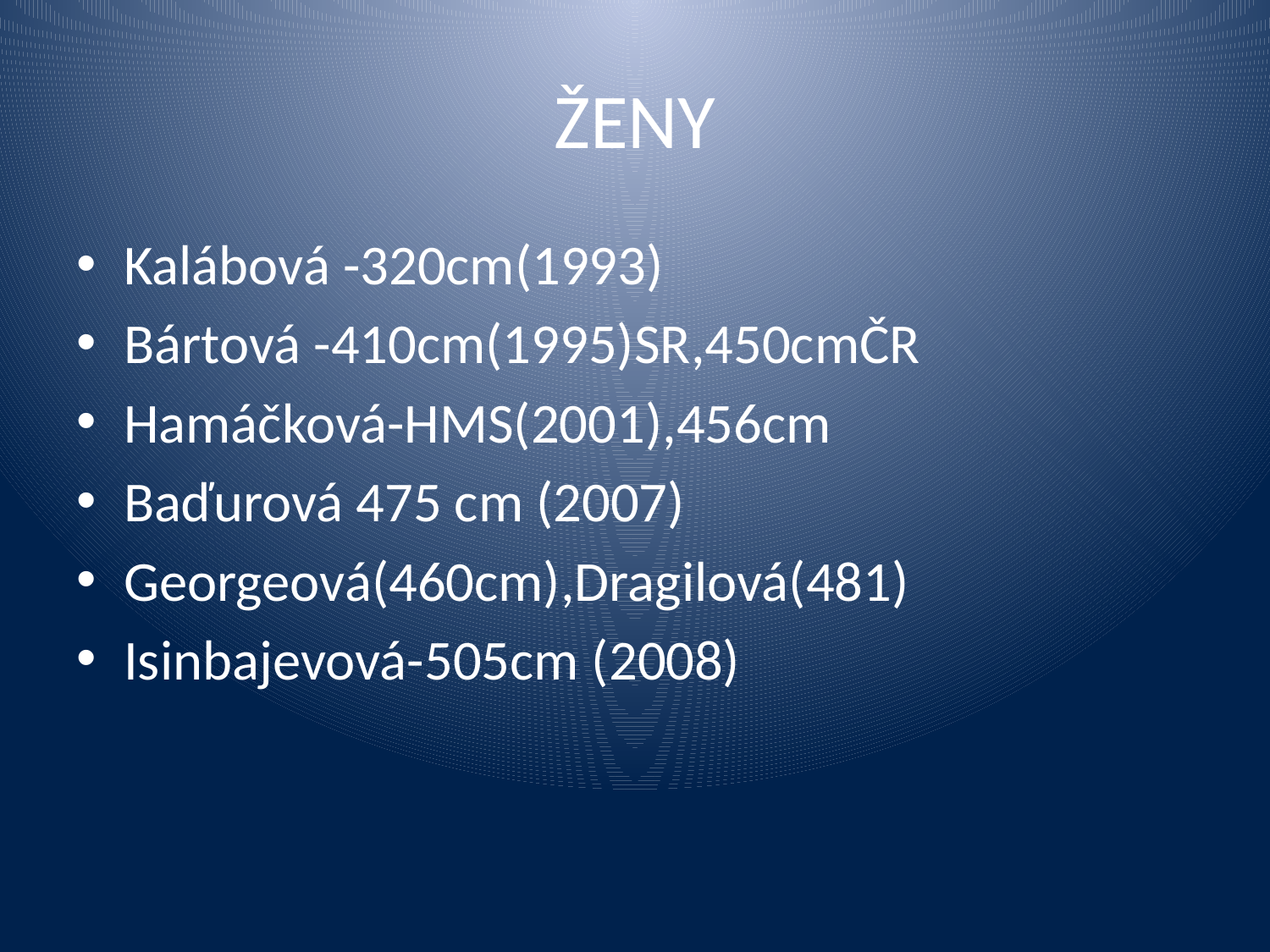

# ŽENY
Kalábová -320cm(1993)
Bártová -410cm(1995)SR,450cmČR
Hamáčková-HMS(2001),456cm
Baďurová 475 cm (2007)
Georgeová(460cm),Dragilová(481)
Isinbajevová-505cm (2008)